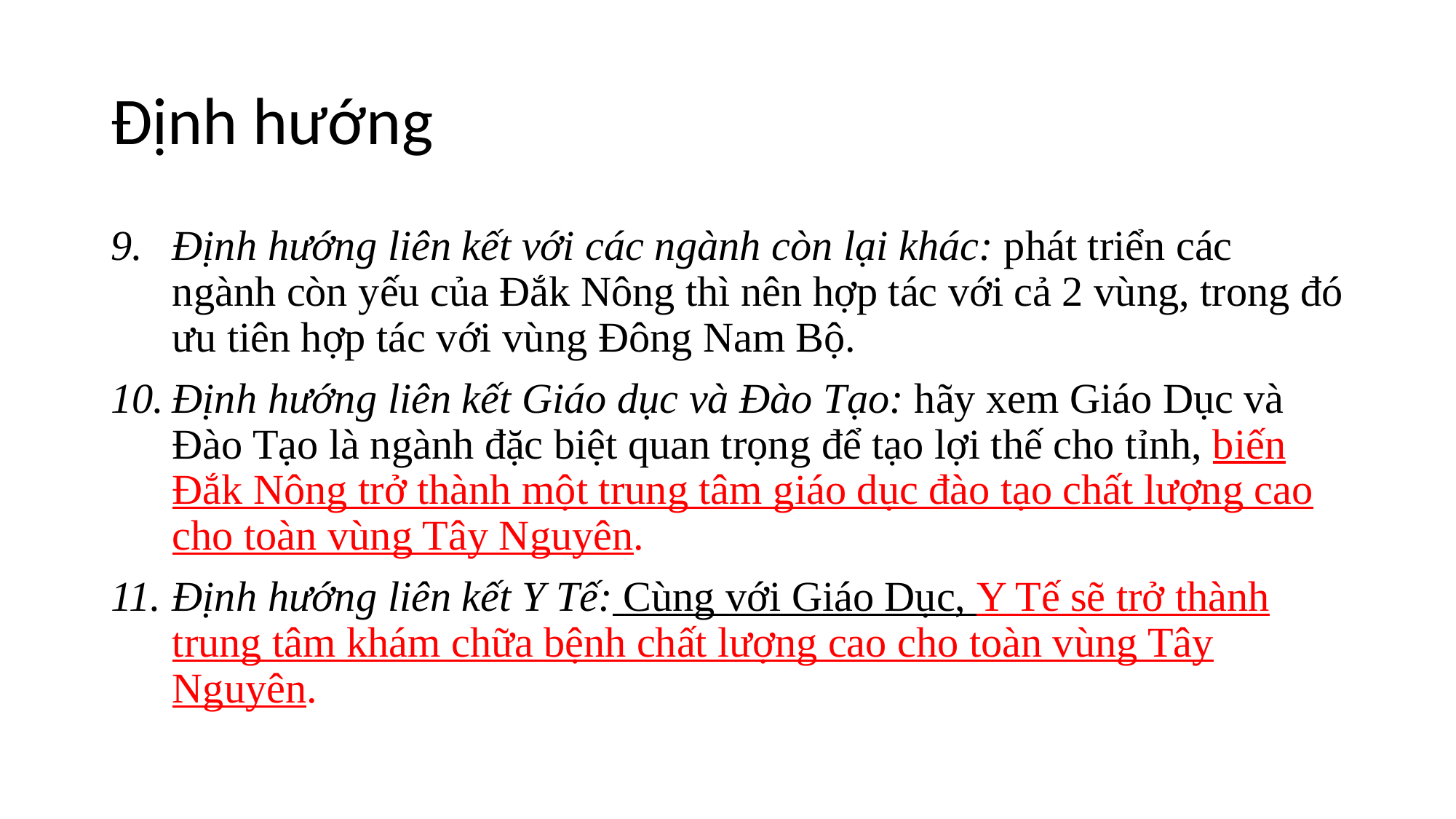

# Định hướng
Định hướng liên kết với các ngành còn lại khác: phát triển các ngành còn yếu của Đắk Nông thì nên hợp tác với cả 2 vùng, trong đó ưu tiên hợp tác với vùng Đông Nam Bộ.
Định hướng liên kết Giáo dục và Đào Tạo: hãy xem Giáo Dục và Đào Tạo là ngành đặc biệt quan trọng để tạo lợi thế cho tỉnh, biến Đắk Nông trở thành một trung tâm giáo dục đào tạo chất lượng cao cho toàn vùng Tây Nguyên.
Định hướng liên kết Y Tế: Cùng với Giáo Dục, Y Tế sẽ trở thành trung tâm khám chữa bệnh chất lượng cao cho toàn vùng Tây Nguyên.